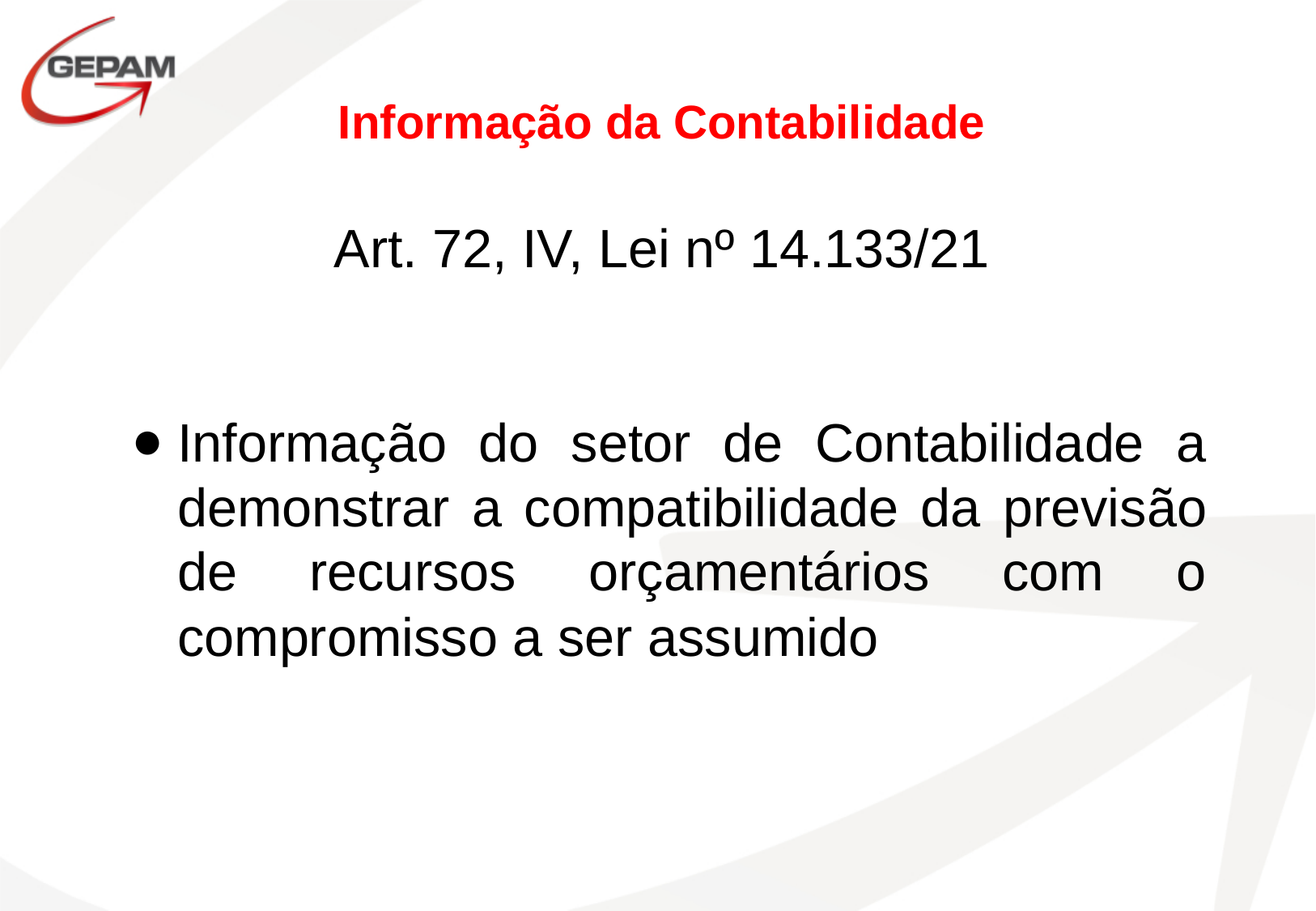

Informação da Contabilidade

Art. 72, IV, Lei nº 14.133/21

Informação do setor de Contabilidade a demonstrar a compatibilidade da previsão de recursos orçamentários com o compromisso a ser assumido